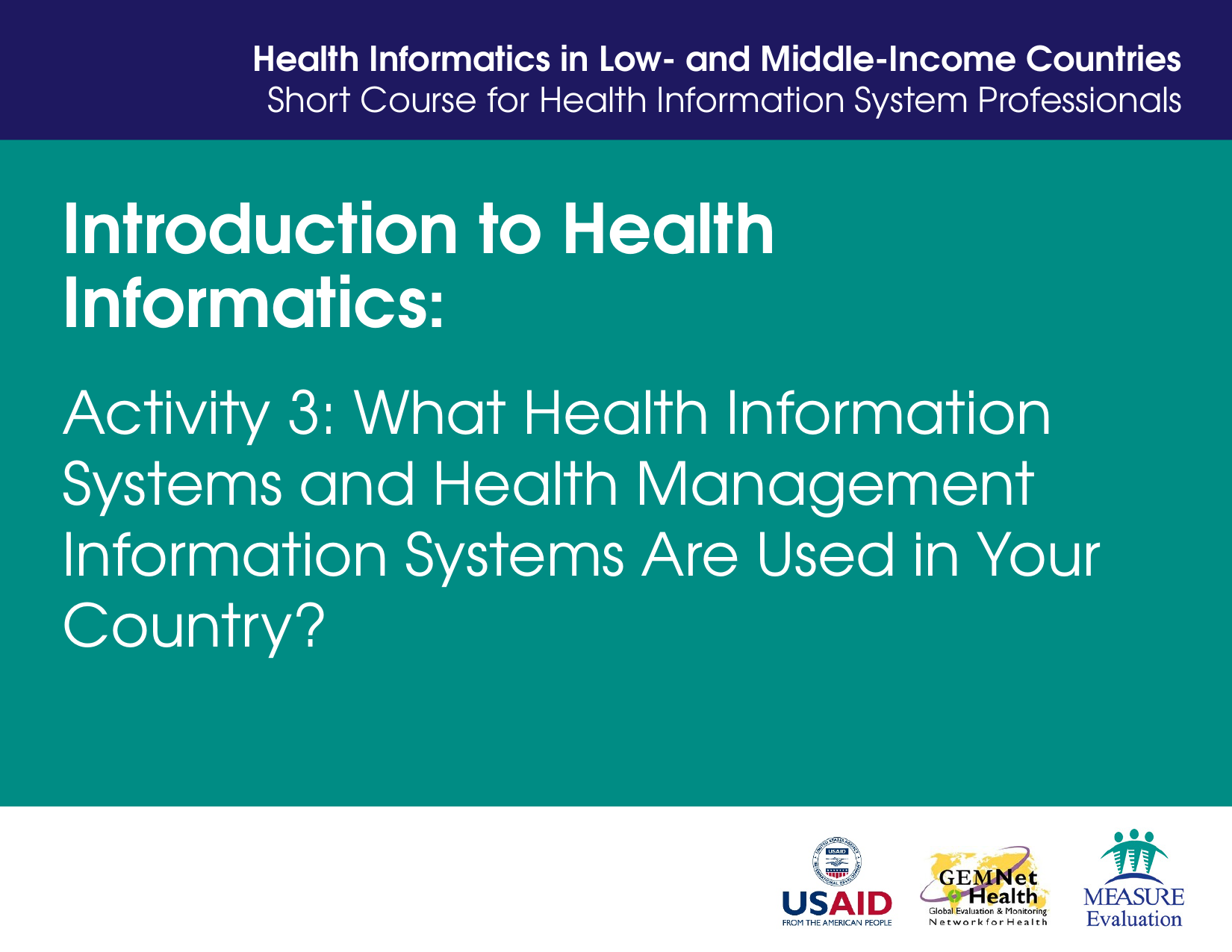

Health Informatics in Low- and Middle-Income Countries
Short Course for Health Information System Professionals
Introduction to Health Informatics:
Activity 3: What Health Information Systems and Health Management Information Systems Are Used in Your Country?